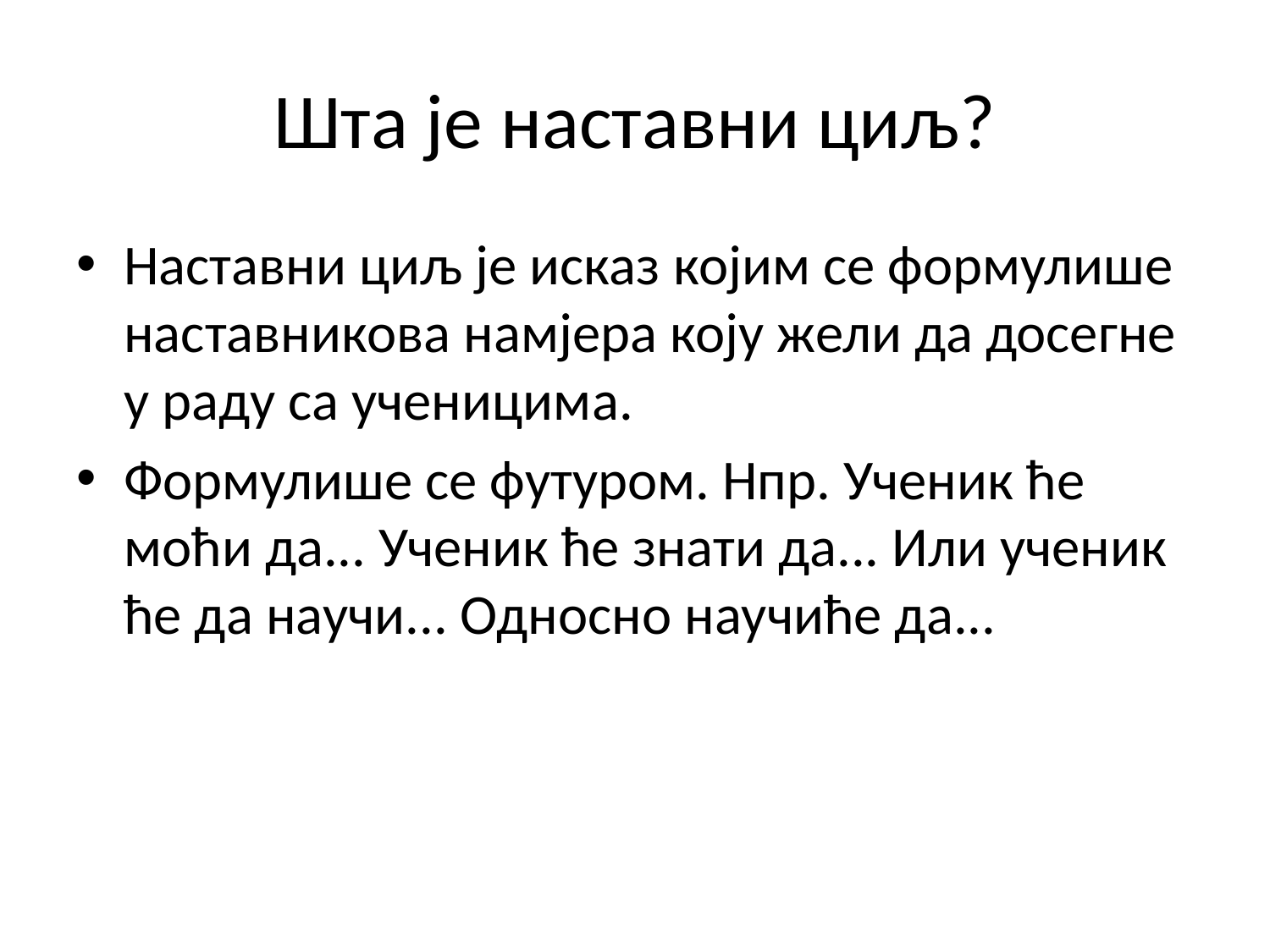

# Шта је наставни циљ?
Наставни циљ је исказ којим се формулише наставникова намјера коју жели да досегне у раду са ученицима.
Формулише се футуром. Нпр. Ученик ће моћи да... Ученик ће знати да... Или ученик ће да научи... Односно научиће да...